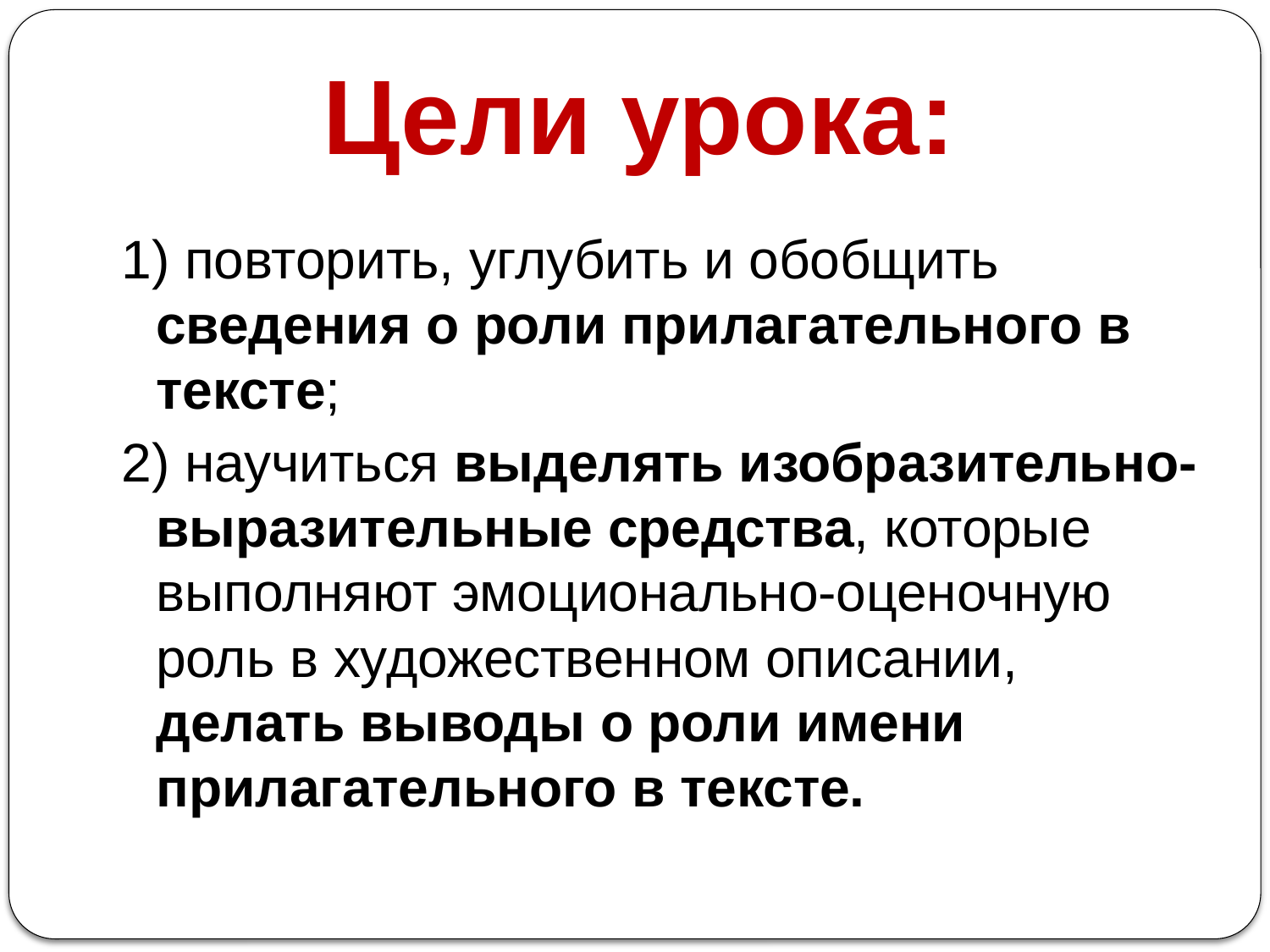

# Цели урока:
1) повторить, углубить и обобщить сведения о роли прилагательного в тексте;
2) научиться выделять изобразительно-выразительные средства, которые выполняют эмоционально-оценочную роль в художественном описании, делать выводы о роли имени прилагательного в тексте.